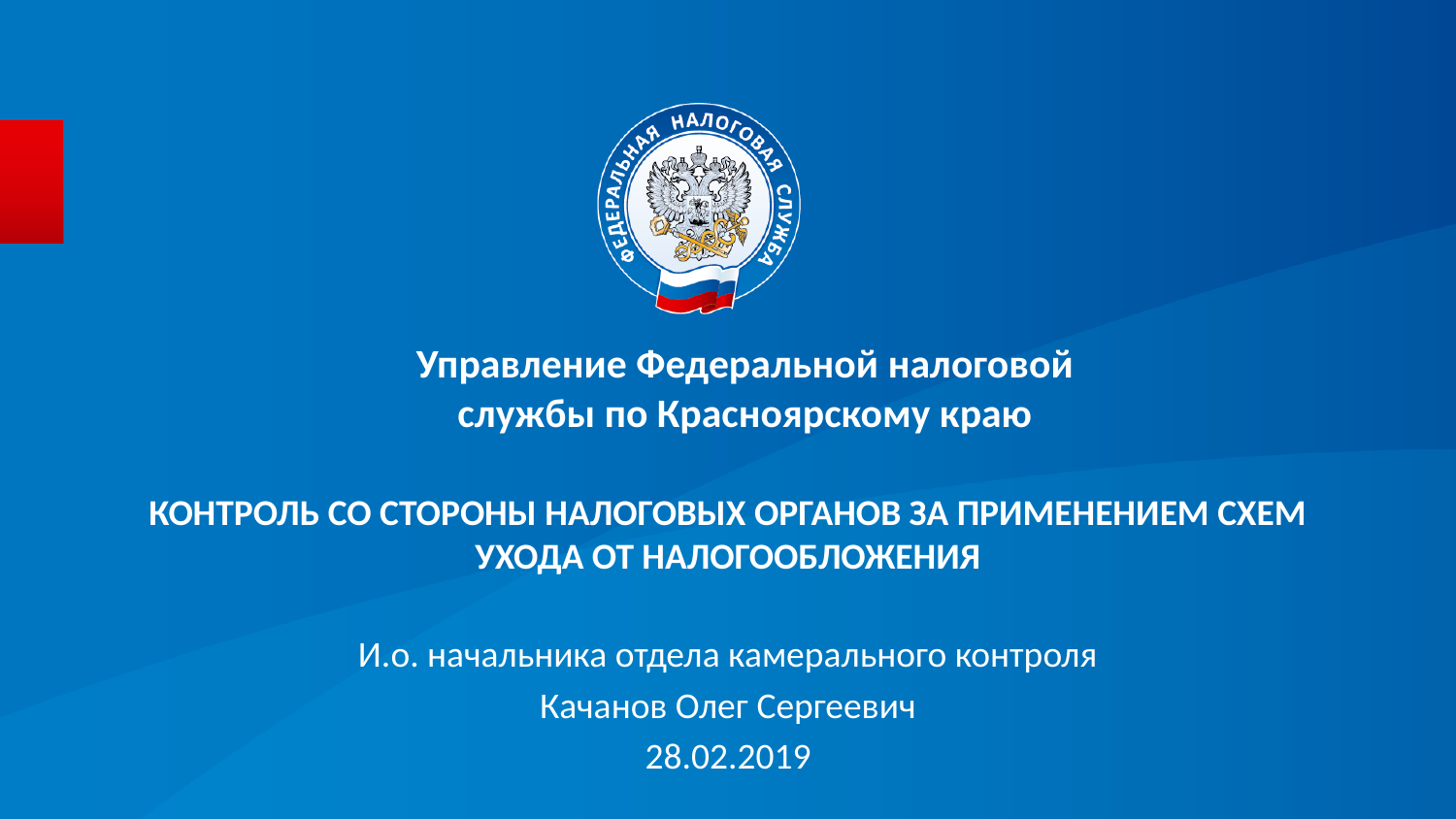

Управление Федеральной налоговой службы по Красноярскому краю
# КОНТРОЛЬ СО СТОРОНЫ НАЛОГОВЫХ ОРГАНОВ ЗА ПРИМЕНЕНИЕМ СХЕМ УХОДА ОТ НАЛОГООБЛОЖЕНИЯ
И.о. начальника отдела камерального контроля
Качанов Олег Сергеевич
28.02.2019